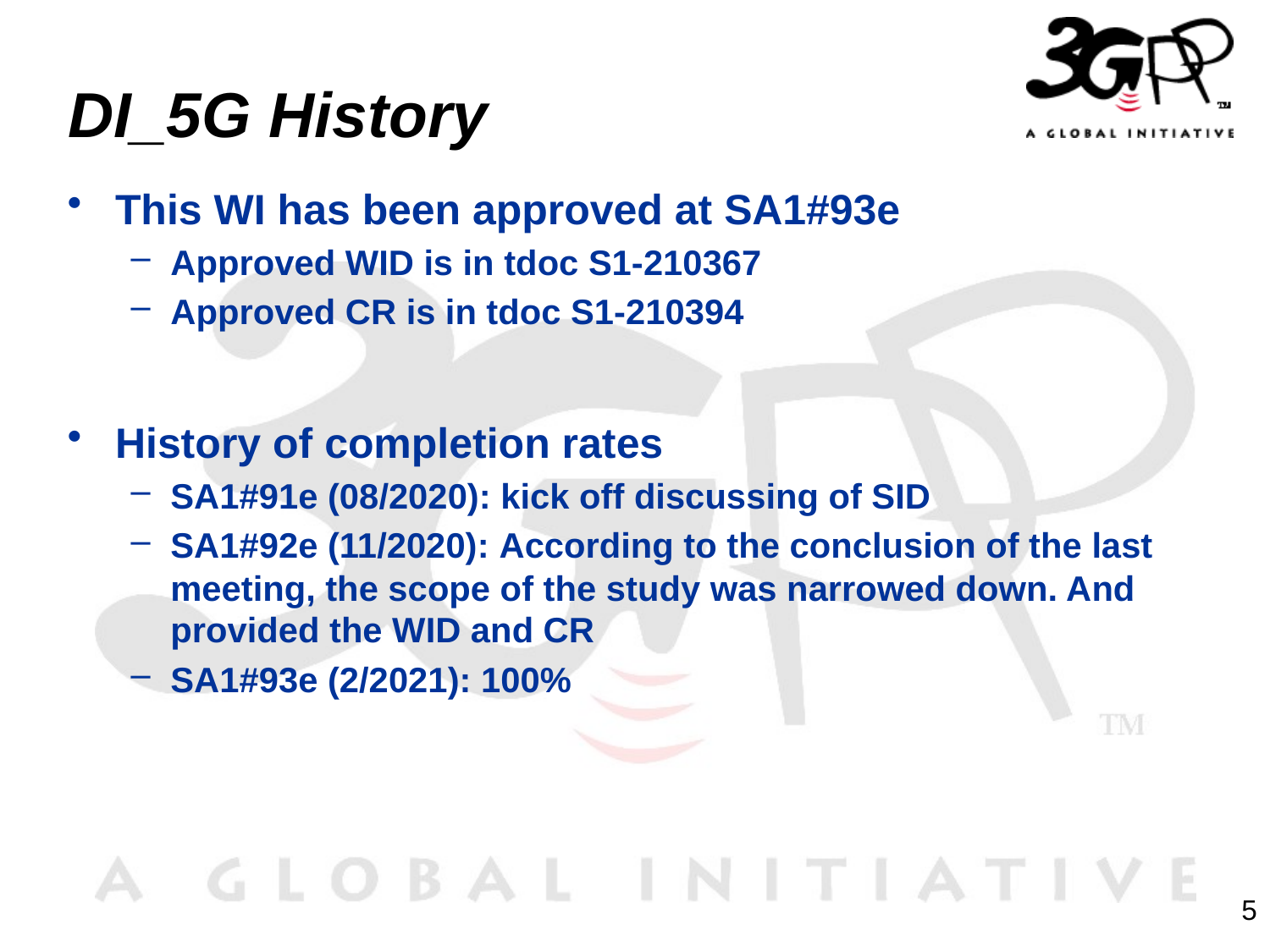

# DI_5G History
This WI has been approved at SA1#93e
Approved WID is in tdoc S1-210367
Approved CR is in tdoc S1-210394

History of completion rates
SA1#91e (08/2020): kick off discussing of SID
SA1#92e (11/2020): According to the conclusion of the last meeting, the scope of the study was narrowed down. And provided the WID and CR
SA1#93e (2/2021): 100%
5